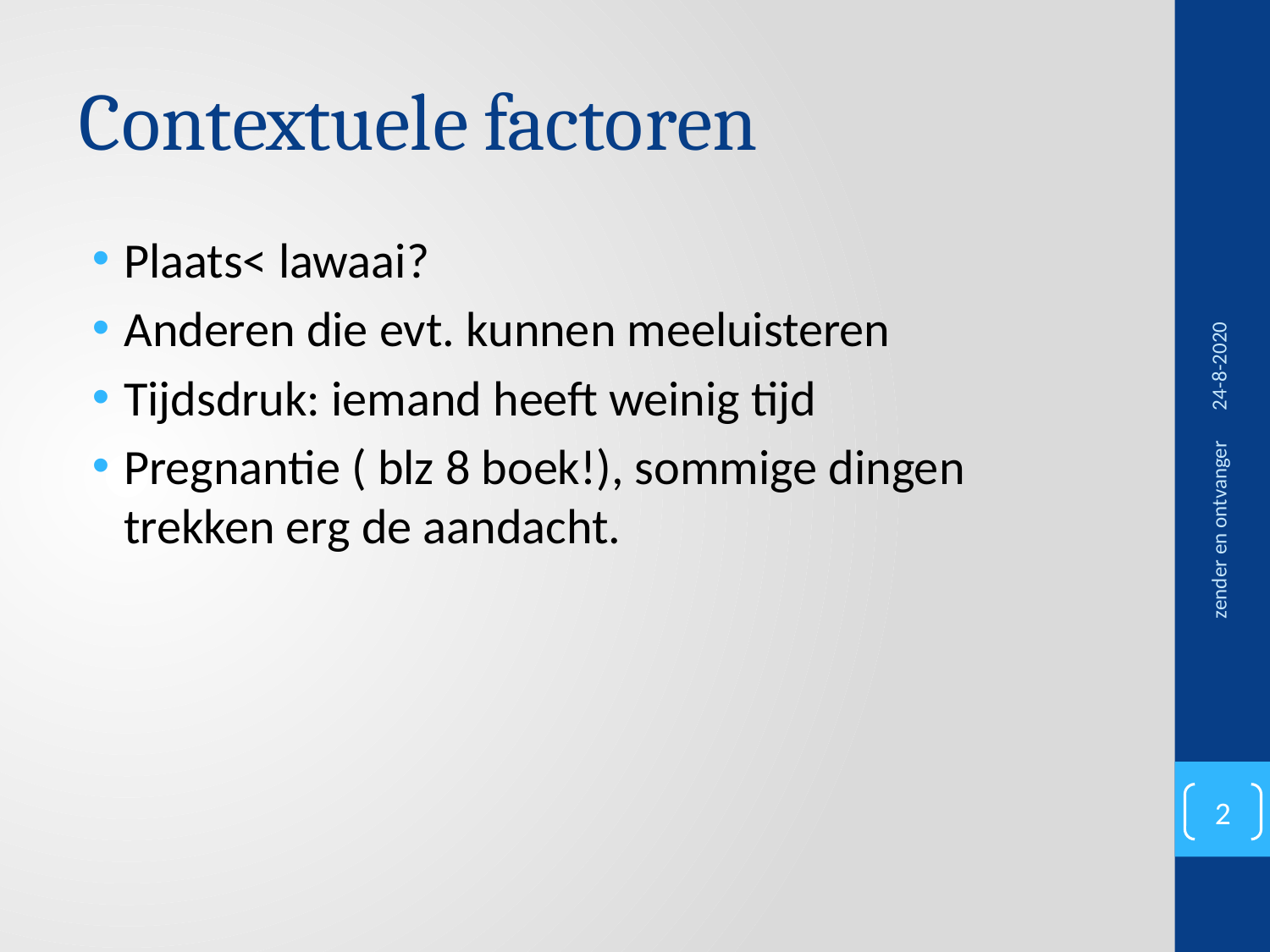

# Contextuele factoren
Plaats< lawaai?
Anderen die evt. kunnen meeluisteren
Tijdsdruk: iemand heeft weinig tijd
Pregnantie ( blz 8 boek!), sommige dingen trekken erg de aandacht.
24-8-2020
zender en ontvanger
2